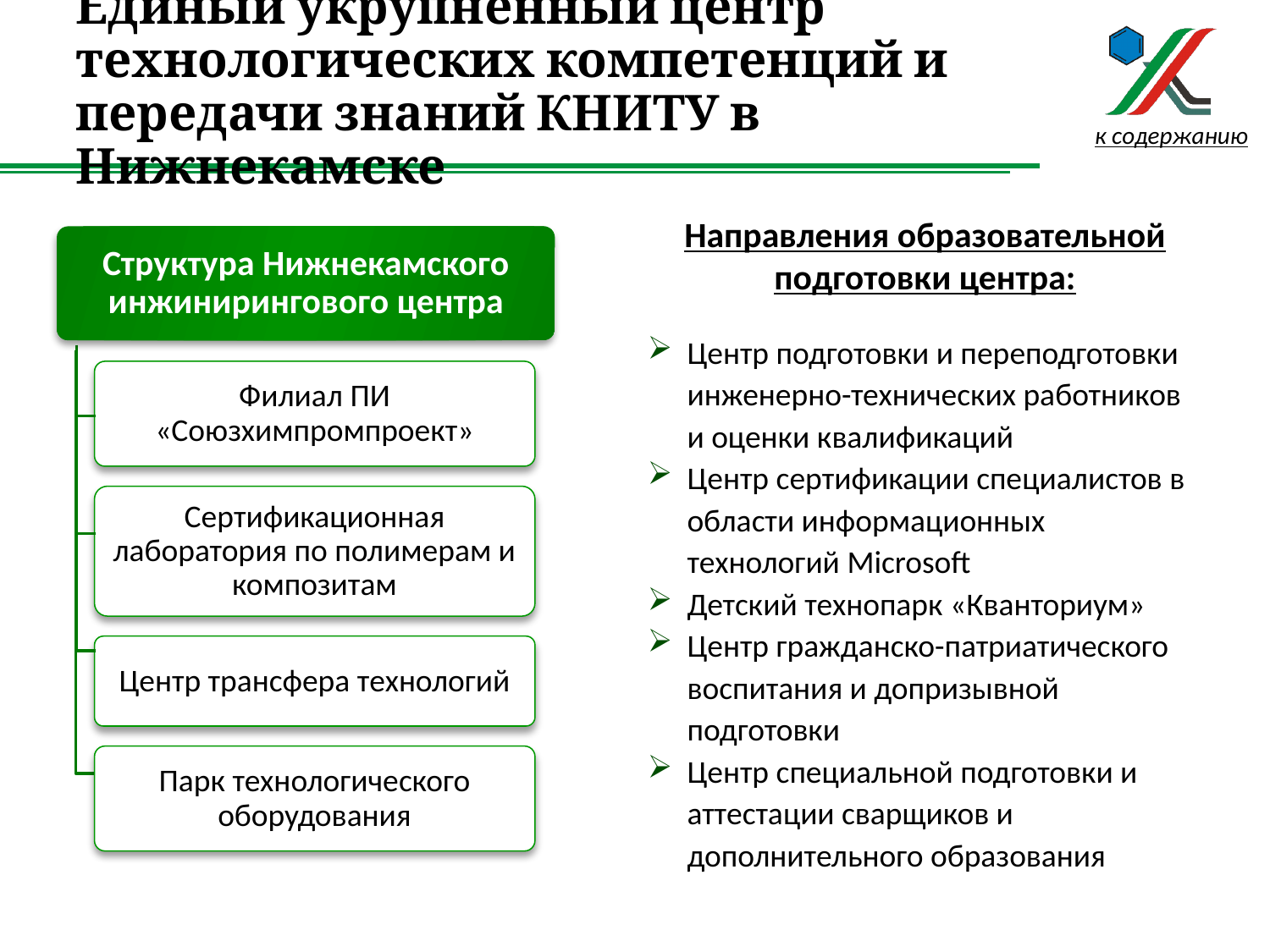

# Единый укрупнённый центр технологических компетенций и передачи знаний КНИТУ в Нижнекамске
к содержанию
Направления образовательной подготовки центра:
Центр подготовки и переподготовки инженерно-технических работников и оценки квалификаций
Центр сертификации специалистов в области информационных технологий Microsoft
Детский технопарк «Кванториум»
Центр гражданско-патриатического воспитания и допризывной подготовки
Центр специальной подготовки и аттестации сварщиков и дополнительного образования

Структура Нижнекамского инжинирингового центра

Филиал ПИ «Союзхимпромпроект»

Сертификационная лаборатория по полимерам и композитам

Центр трансфера технологий

Парк технологического оборудования